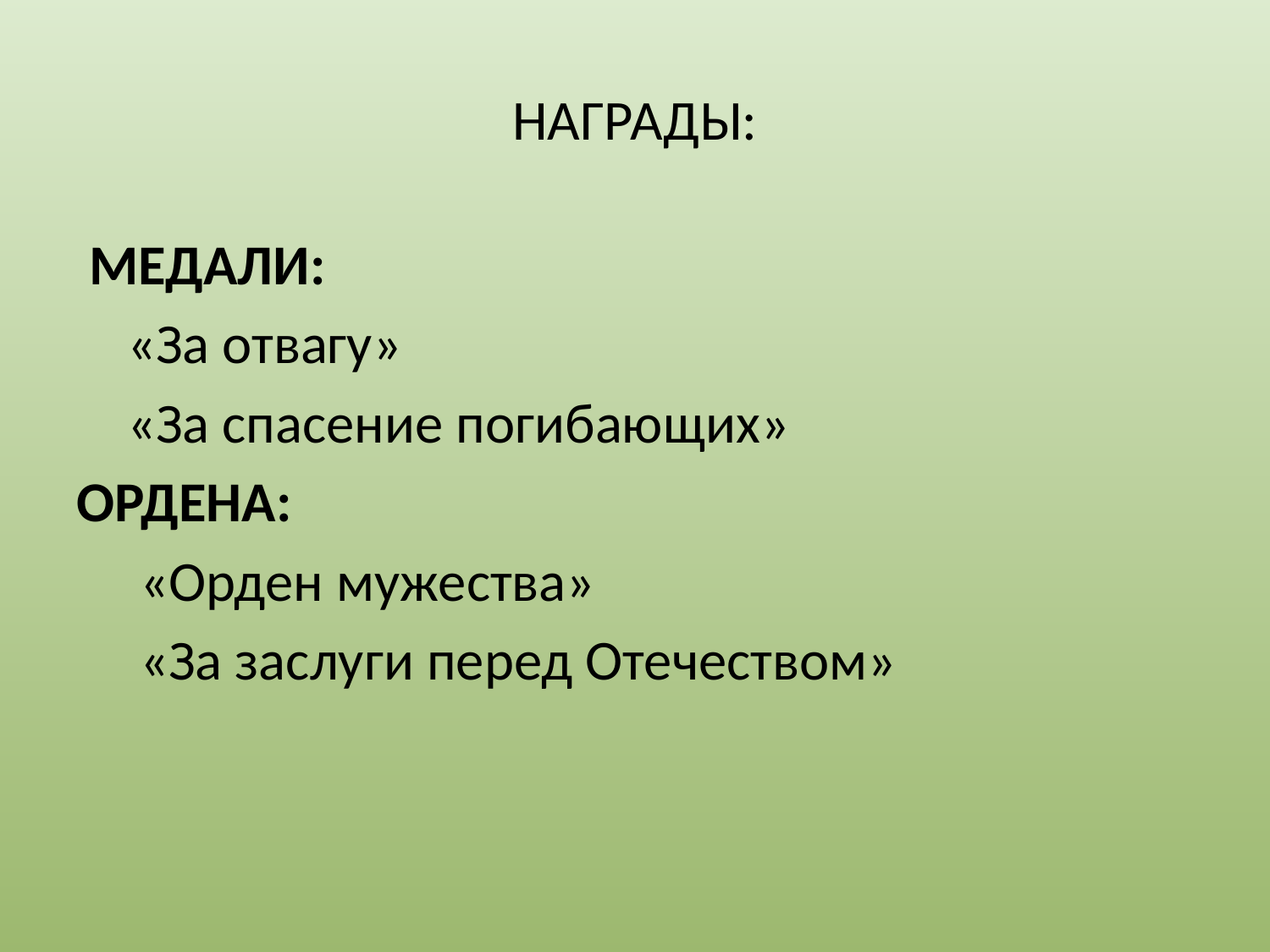

# НАГРАДЫ:
 МЕДАЛИ:
    «За отвагу»
    «За спасение погибающих»
ОРДЕНА:
     «Орден мужества»
     «За заслуги перед Отечеством»